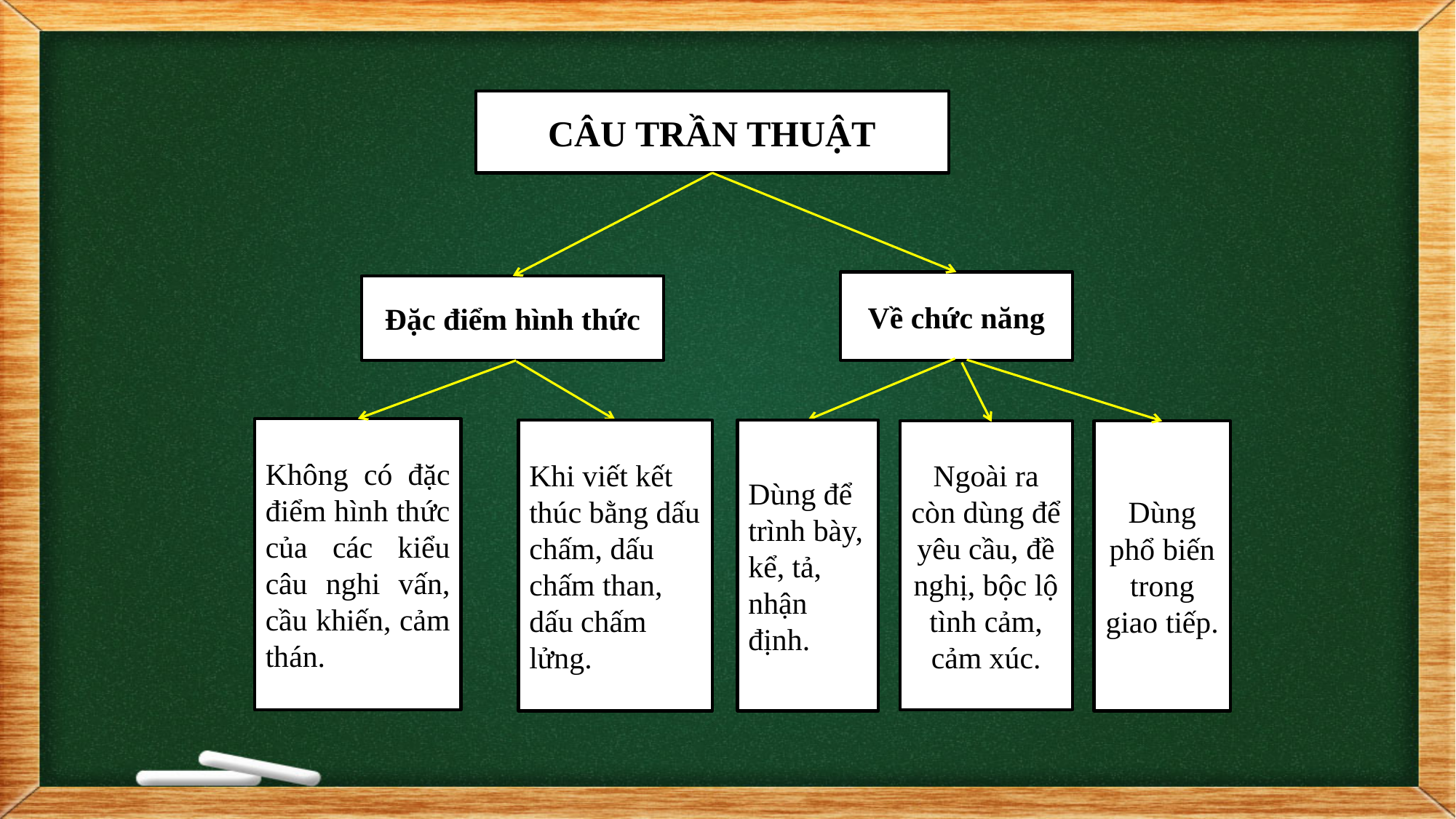

CÂU TRẦN THUẬT
Về chức năng
Đặc điểm hình thức
Không có đặc điểm hình thức của các kiểu câu nghi vấn, cầu khiến, cảm thán.
Khi viết kết thúc bằng dấu chấm, dấu chấm than, dấu chấm lửng.
Dùng để trình bày, kể, tả, nhận định.
Ngoài ra còn dùng để yêu cầu, đề nghị, bộc lộ tình cảm, cảm xúc.
Dùng phổ biến trong giao tiếp.